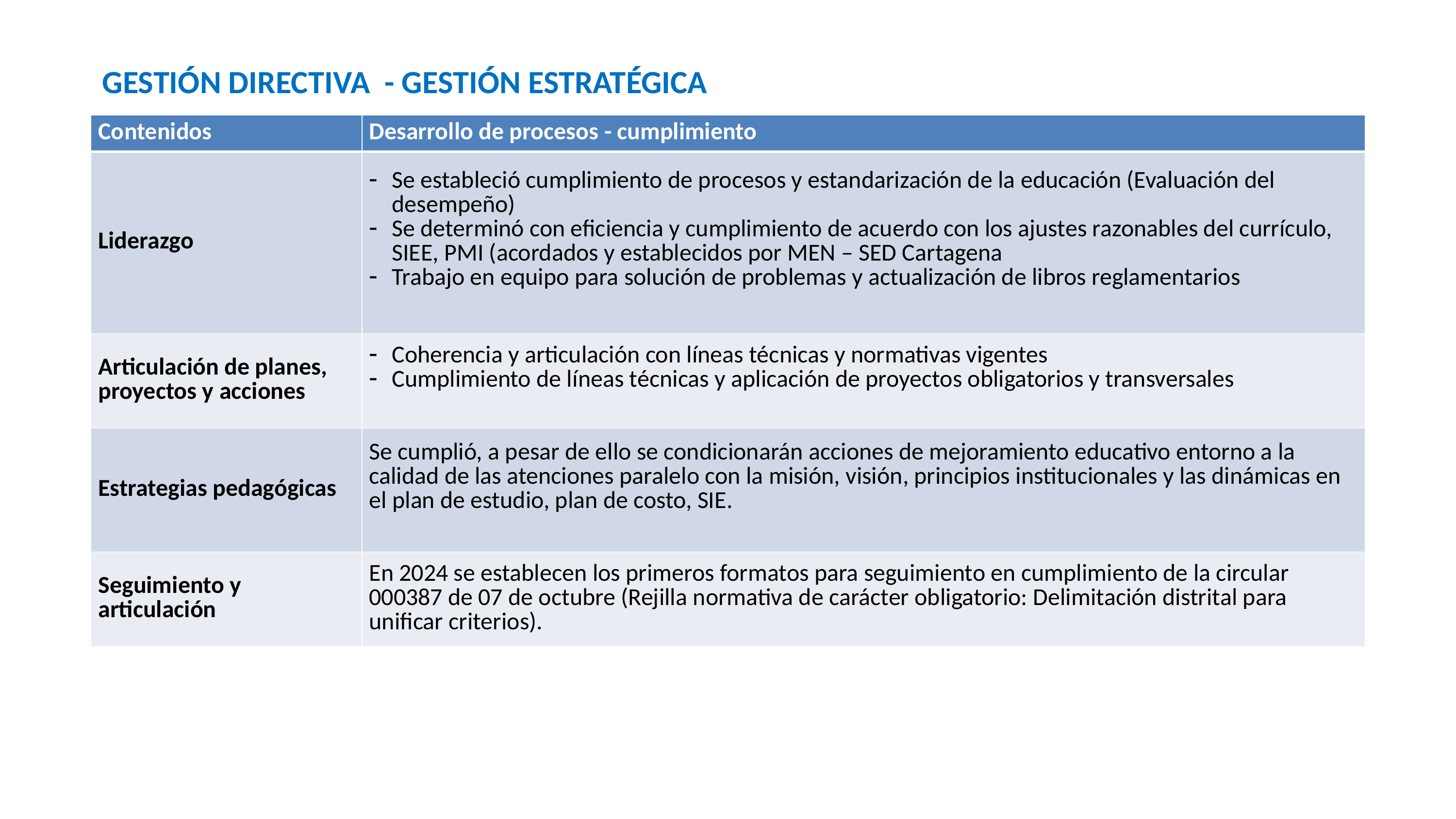

GESTIÓN DIRECTIVA  - GESTIÓN ESTRATÉGICA

| Contenidos | Desarrollo de procesos - cumplimiento |
| --- | --- |
| Liderazgo | Se estableció cumplimiento de procesos y estandarización de la educación (Evaluación del desempeño) Se determinó con eficiencia y cumplimiento de acuerdo con los ajustes razonables del currículo, SIEE, PMI (acordados y establecidos por MEN – SED Cartagena Trabajo en equipo para solución de problemas y actualización de libros reglamentarios |
| Articulación de planes, proyectos y acciones | Coherencia y articulación con líneas técnicas y normativas vigentes Cumplimiento de líneas técnicas y aplicación de proyectos obligatorios y transversales |
| Estrategias pedagógicas | Se cumplió, a pesar de ello se condicionarán acciones de mejoramiento educativo entorno a la calidad de las atenciones paralelo con la misión, visión, principios institucionales y las dinámicas en el plan de estudio, plan de costo, SIE. |
| Seguimiento y articulación | En 2024 se establecen los primeros formatos para seguimiento en cumplimiento de la circular 000387 de 07 de octubre (Rejilla normativa de carácter obligatorio: Delimitación distrital para unificar criterios). |